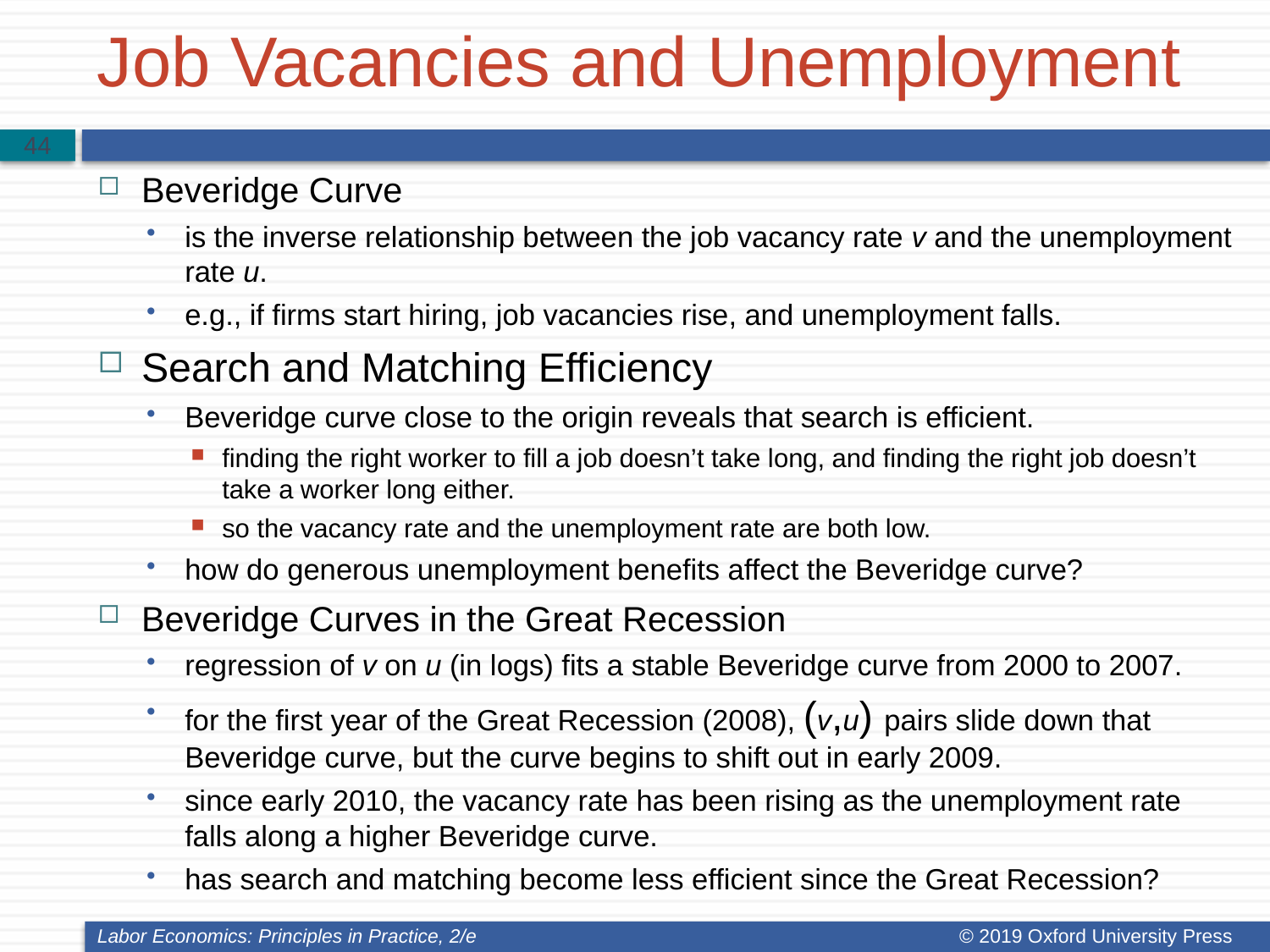

# Job Vacancies and Unemployment
44
Beveridge Curve
is the inverse relationship between the job vacancy rate v and the unemployment rate u.
e.g., if firms start hiring, job vacancies rise, and unemployment falls.
Search and Matching Efficiency
Beveridge curve close to the origin reveals that search is efficient.
finding the right worker to fill a job doesn’t take long, and finding the right job doesn’t take a worker long either.
so the vacancy rate and the unemployment rate are both low.
how do generous unemployment benefits affect the Beveridge curve?
Beveridge Curves in the Great Recession
regression of v on u (in logs) fits a stable Beveridge curve from 2000 to 2007.
for the first year of the Great Recession (2008), (v,u) pairs slide down that Beveridge curve, but the curve begins to shift out in early 2009.
since early 2010, the vacancy rate has been rising as the unemployment rate falls along a higher Beveridge curve.
has search and matching become less efficient since the Great Recession?
Labor Economics: Principles in Practice, 2/e
© 2019 Oxford University Press